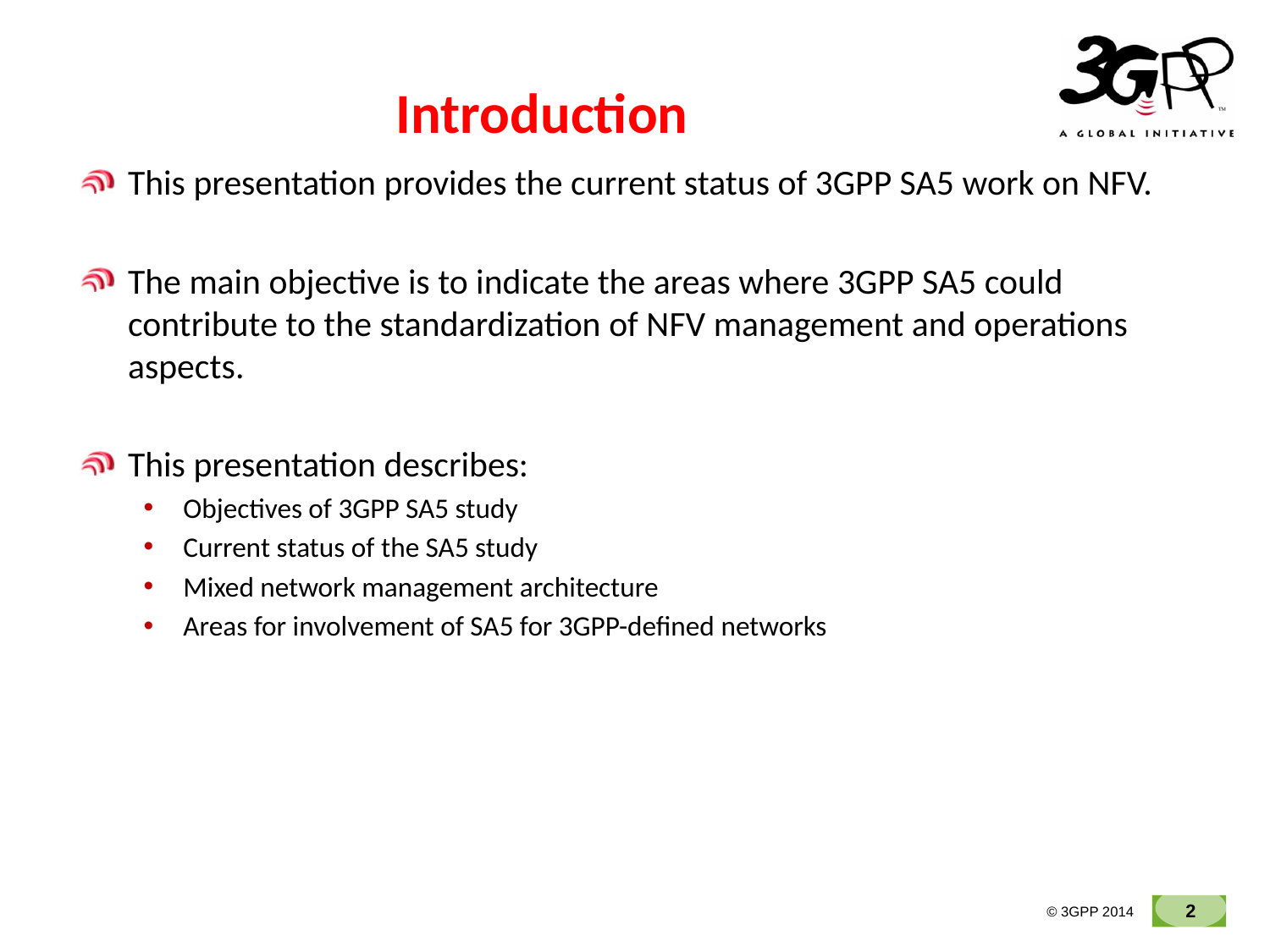

# Introduction
This presentation provides the current status of 3GPP SA5 work on NFV.

The main objective is to indicate the areas where 3GPP SA5 could contribute to the standardization of NFV management and operations aspects.

This presentation describes:
Objectives of 3GPP SA5 study
Current status of the SA5 study
Mixed network management architecture
Areas for involvement of SA5 for 3GPP-defined networks